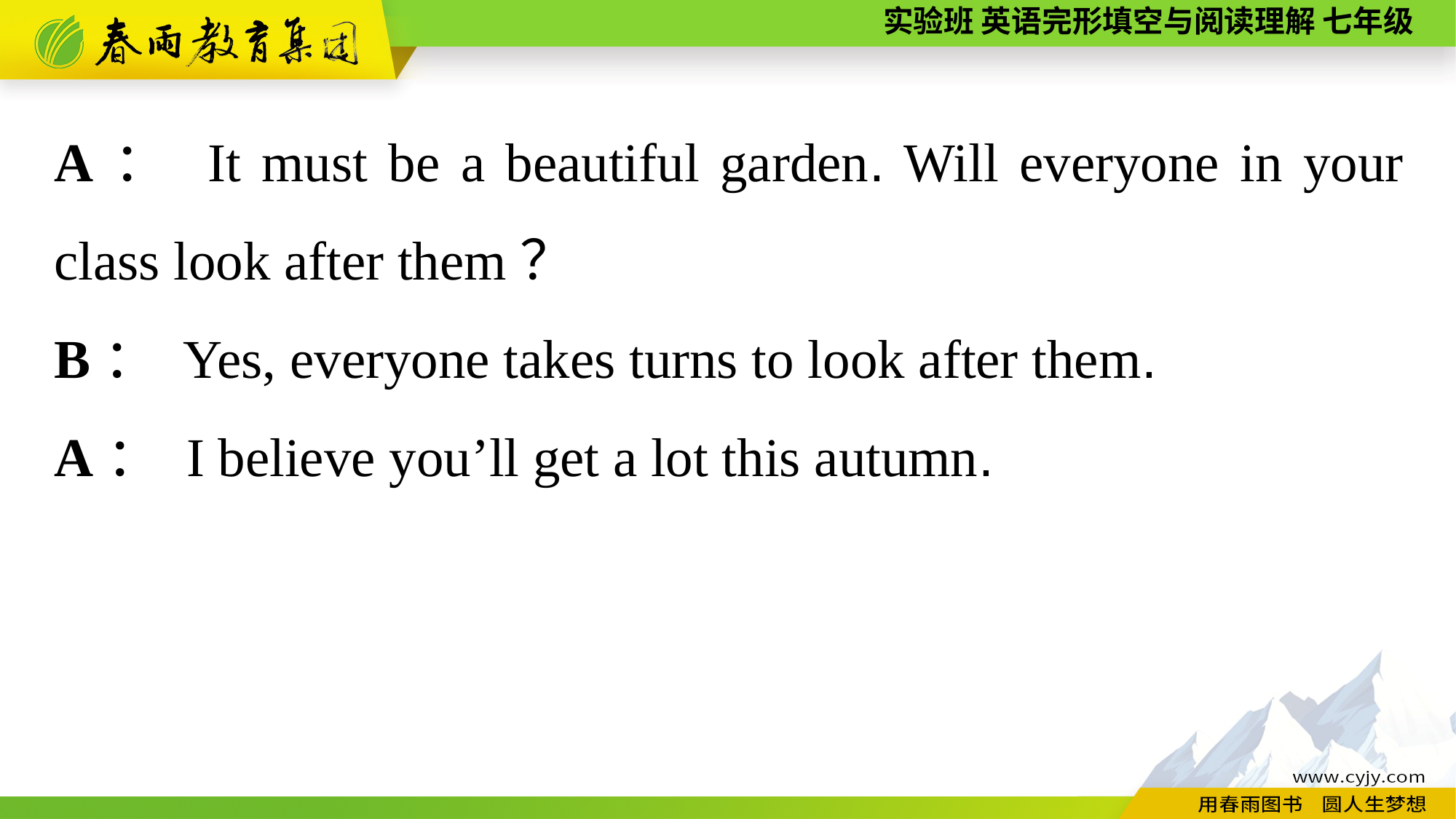

A： It must be a beautiful garden. Will everyone in your class look after them？
B： Yes, everyone takes turns to look after them.
A： I believe you’ll get a lot this autumn.